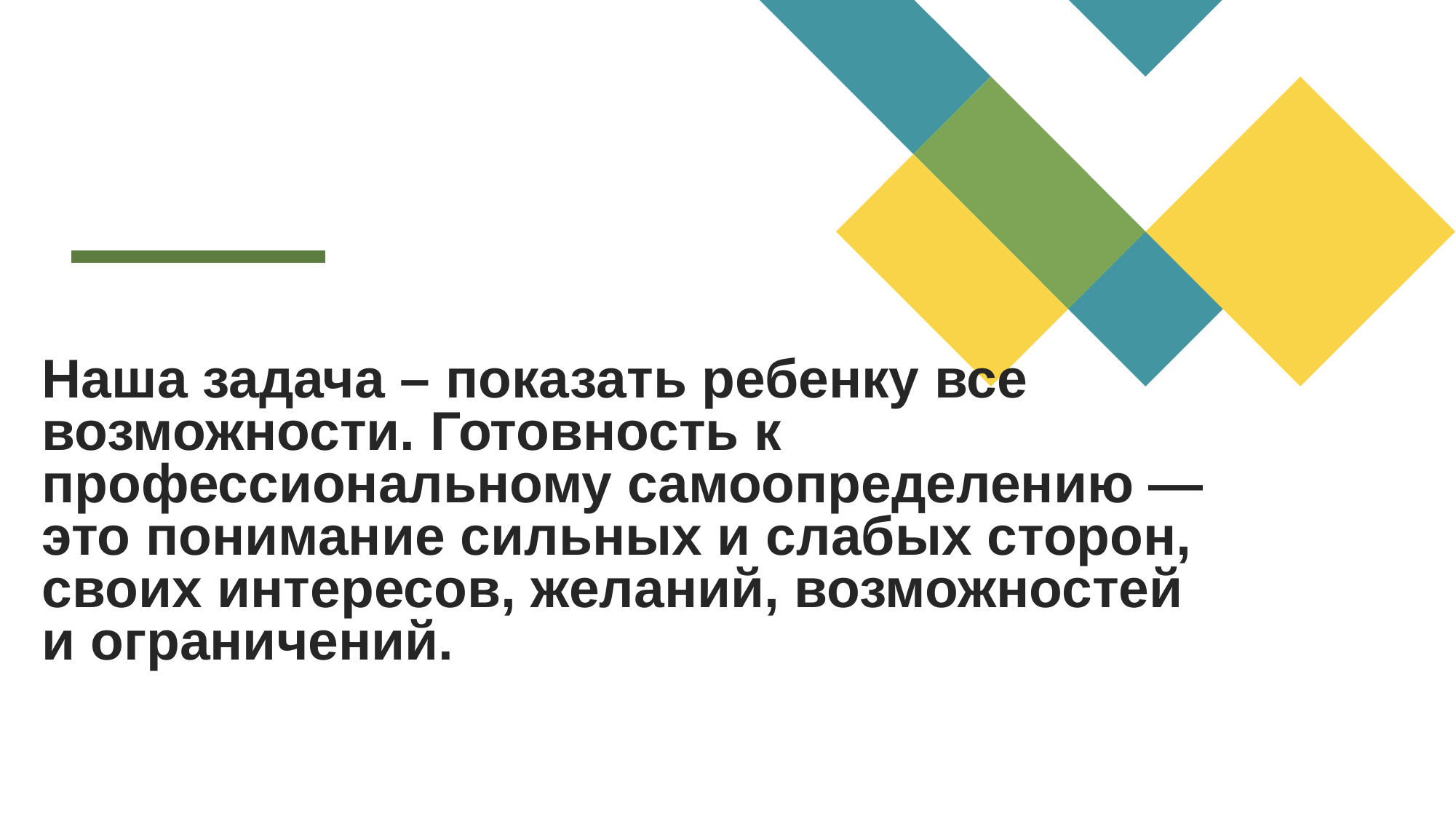

Наша задача – показать ребенку все возможности. Готовность к профессиональному самоопределению — это понимание сильных и слабых сторон, своих интересов, желаний, возможностей и ограничений.